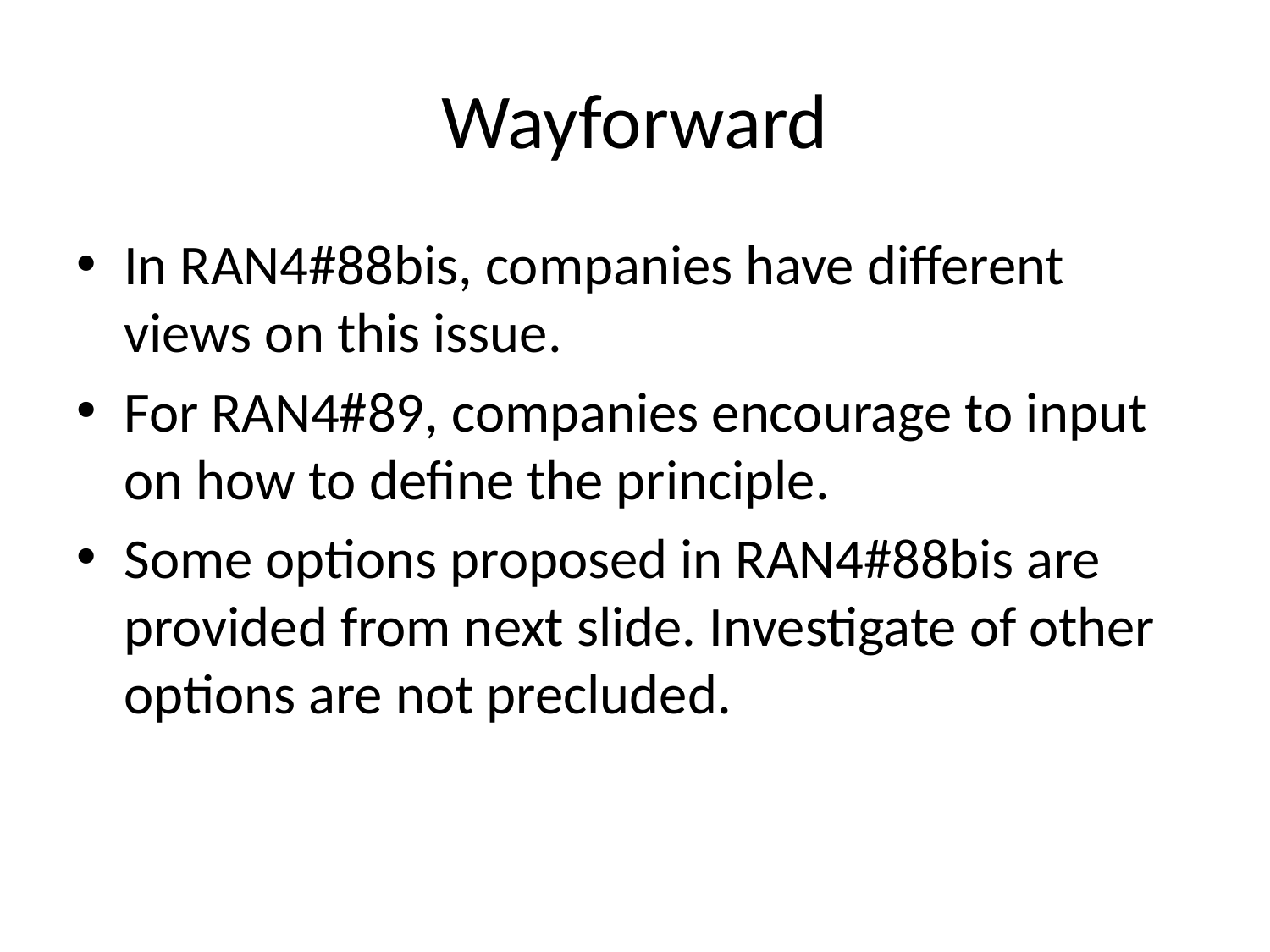

# Wayforward
In RAN4#88bis, companies have different views on this issue.
For RAN4#89, companies encourage to input on how to define the principle.
Some options proposed in RAN4#88bis are provided from next slide. Investigate of other options are not precluded.